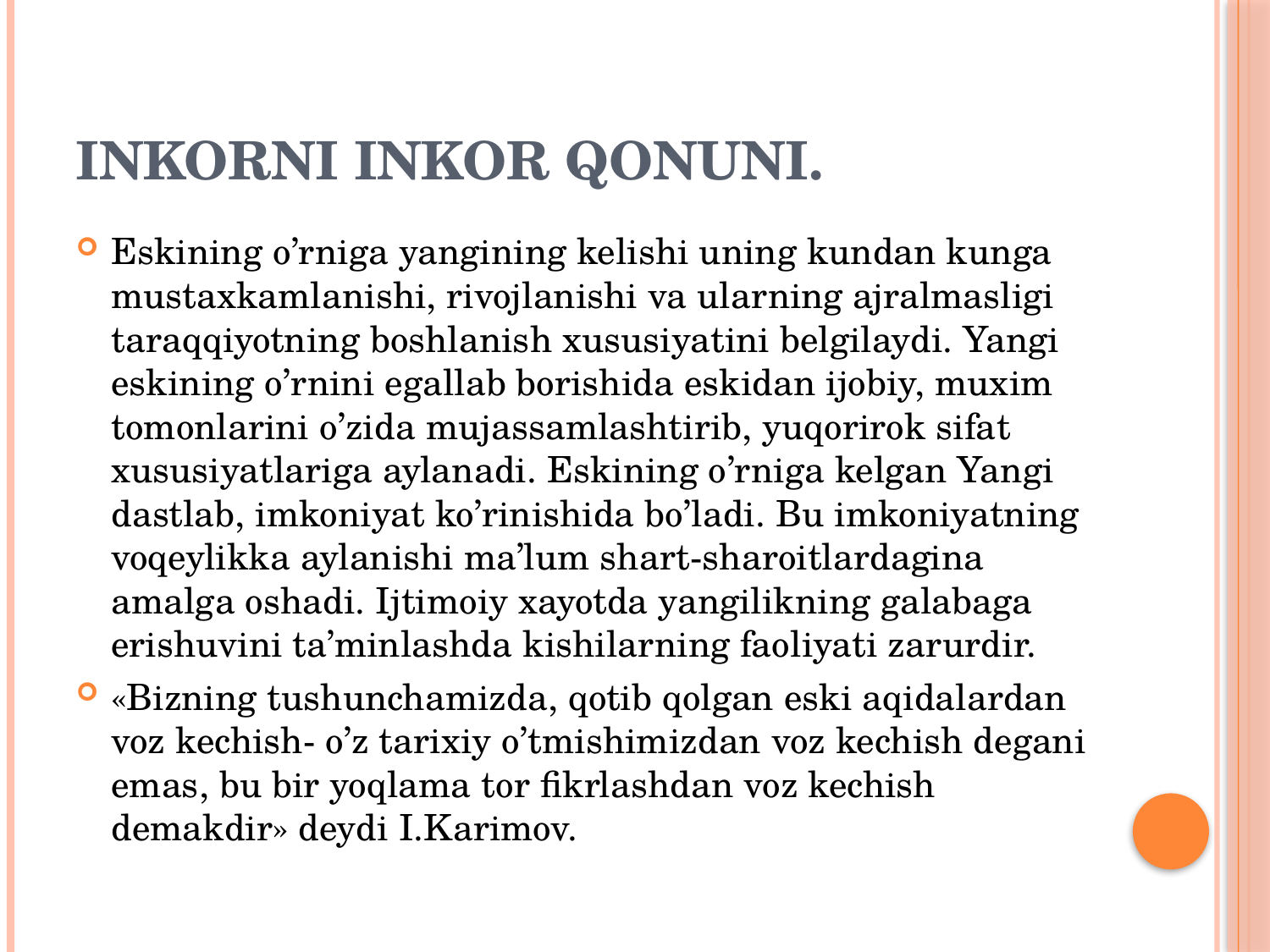

# Inkorni inkor qonuni.
Eskining o’rniga yangining kelishi uning kundan kunga mustaxkamlanishi, rivojlanishi va ularning ajralmasligi taraqqiyotning boshlanish xususiyatini belgilaydi. Yangi eskining o’rnini egallab borishida eskidan ijobiy, muxim tomonlarini o’zida mujassamlashtirib, yuqorirok sifat xususiyatlariga aylanadi. Eskining o’rniga kelgan Yangi dastlab, imkoniyat ko’rinishida bo’ladi. Bu imkoniyatning voqeylikka aylanishi ma’lum shart-sharoitlardagina amalga oshadi. Ijtimoiy xayotda yangilikning galabaga erishuvini ta’minlashda kishilarning faoliyati zarurdir.
«Bizning tushunchamizda, qotib qolgan eski aqidalardan voz kechish- o’z tarixiy o’tmishimizdan voz kechish degani emas, bu bir yoqlama tor fikrlashdan voz kechish demakdir» deydi I.Karimov.